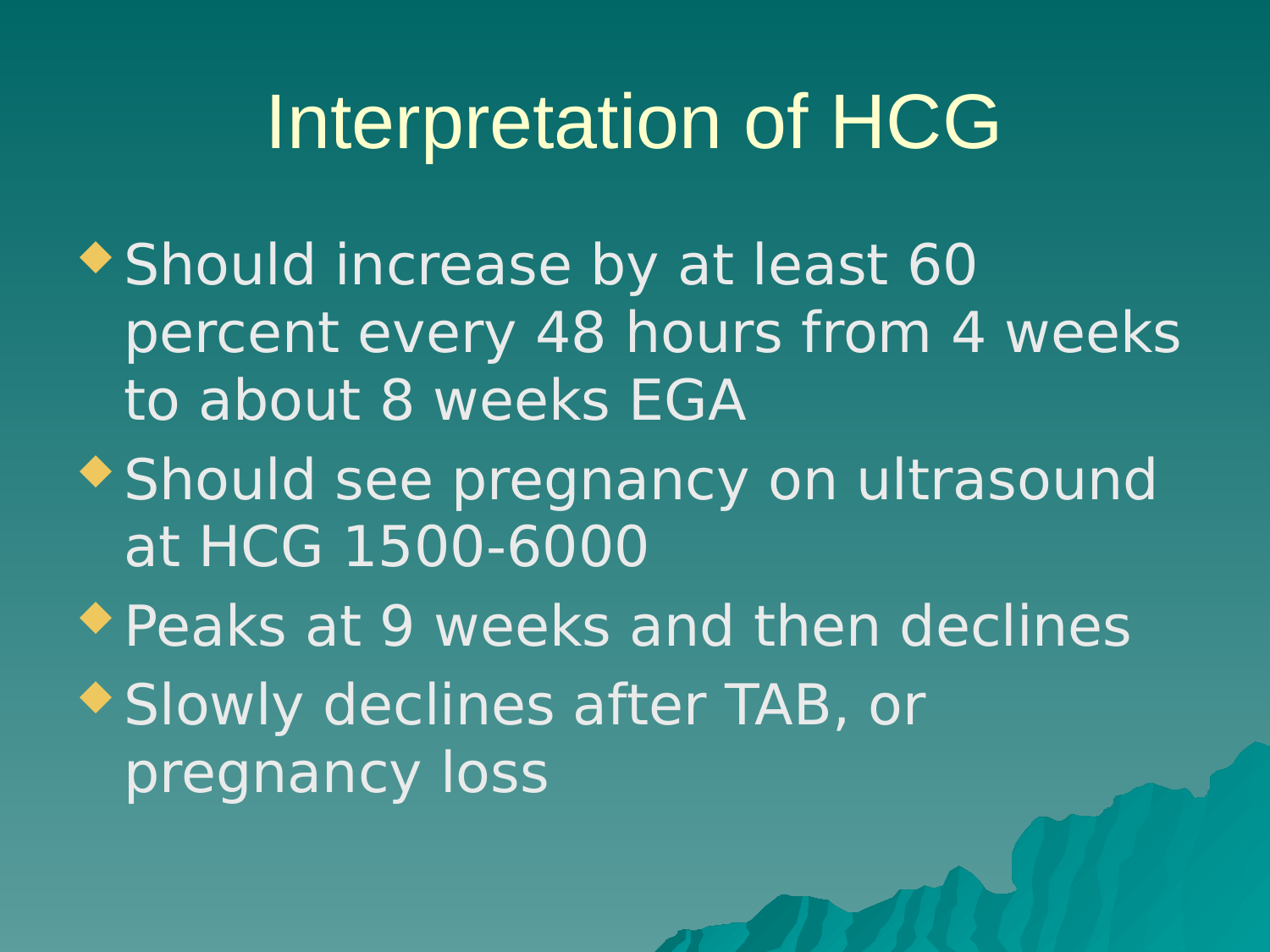

# Interpretation of HCG
Should increase by at least 60 percent every 48 hours from 4 weeks to about 8 weeks EGA
Should see pregnancy on ultrasound at HCG 1500-6000
Peaks at 9 weeks and then declines
Slowly declines after TAB, or pregnancy loss